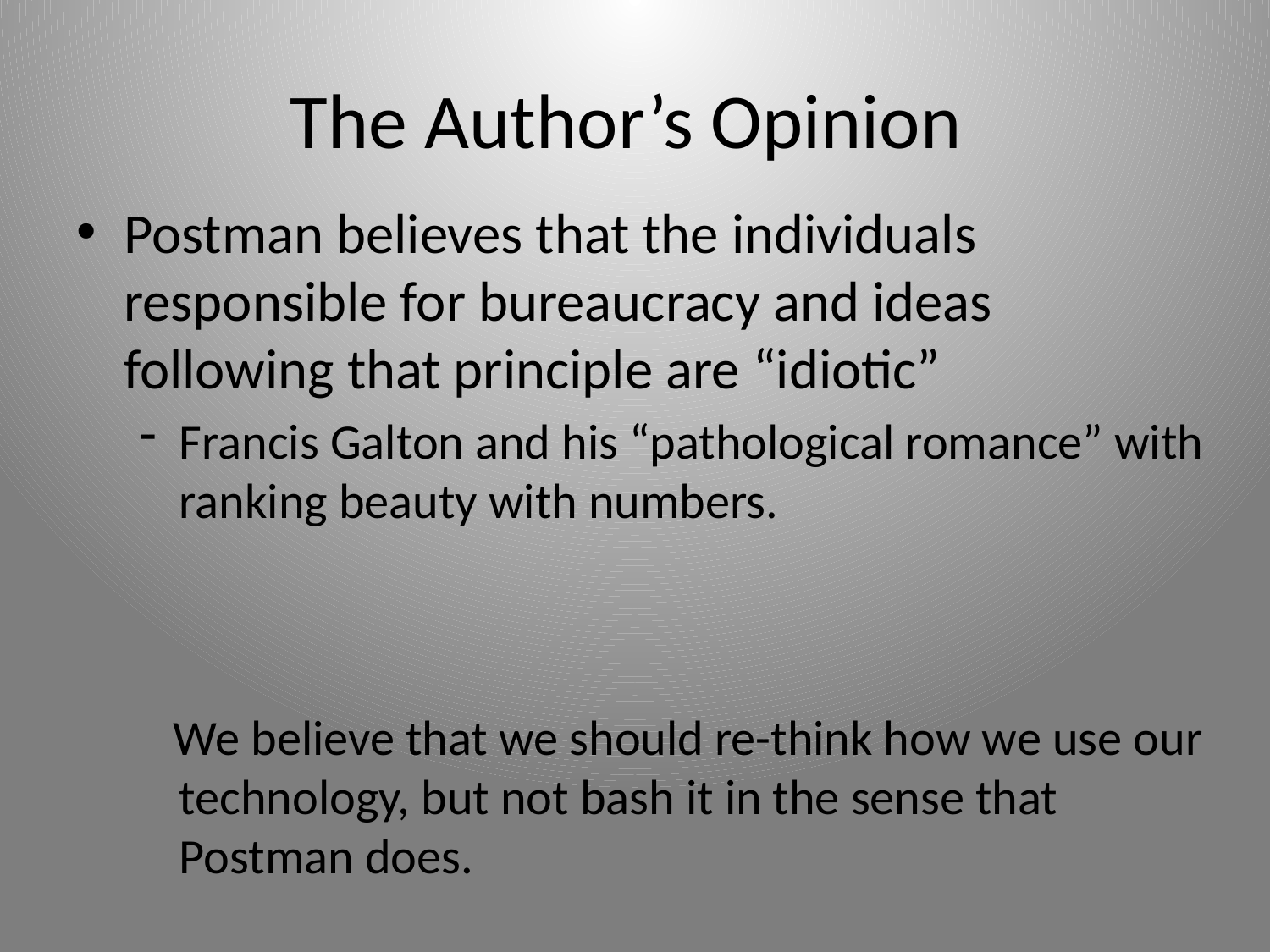

# The Author’s Opinion
Postman believes that the individuals responsible for bureaucracy and ideas following that principle are “idiotic”
Francis Galton and his “pathological romance” with ranking beauty with numbers.

   We believe that we should re-think how we use our technology, but not bash it in the sense that Postman does.